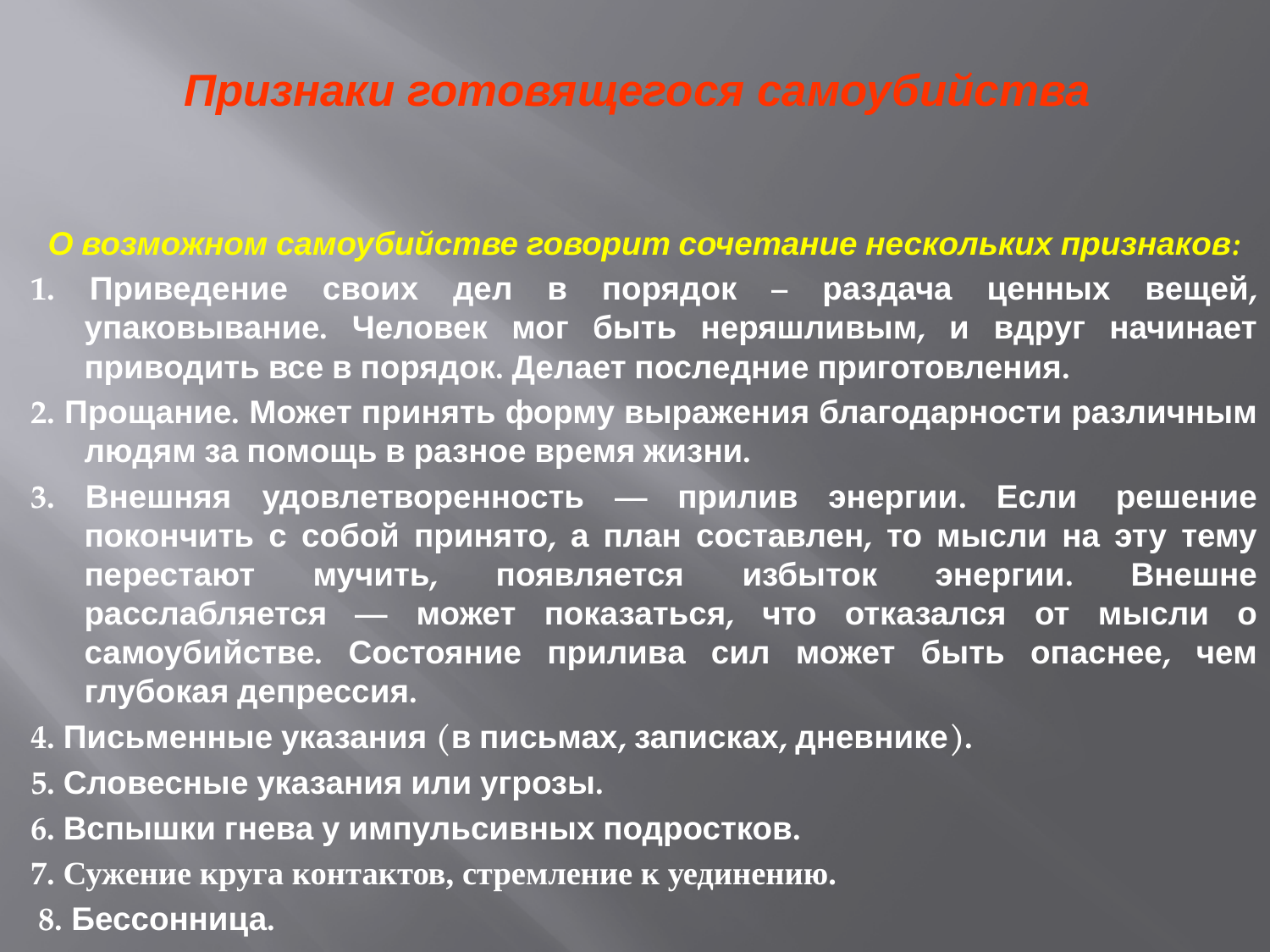

# Признаки готовящегося самоубийства
О возможном самоубийстве говорит сочетание нескольких признаков:
1. Приведение своих дел в порядок – раздача ценных вещей, упаковывание. Человек мог быть неряшливым, и вдруг начинает приводить все в порядок. Делает последние приготовления.
2. Прощание. Может принять форму выражения благодарности различным людям за помощь в разное время жизни.
3. Внешняя удовлетворенность — прилив энергии. Если  решение покончить с собой принято, а план составлен, то мысли на эту тему перестают мучить, появляется избыток энергии. Внешне расслабляется — может показаться, что отказался от мысли о самоубийстве. Состояние прилива сил может быть опаснее, чем глубокая депрессия.
4. Письменные указания (в письмах, записках, дневнике).
5. Словесные указания или угрозы.
6. Вспышки гнева у импульсивных подростков.
7. Сужение круга контактов, стремление к уединению.
 8. Бессонница.